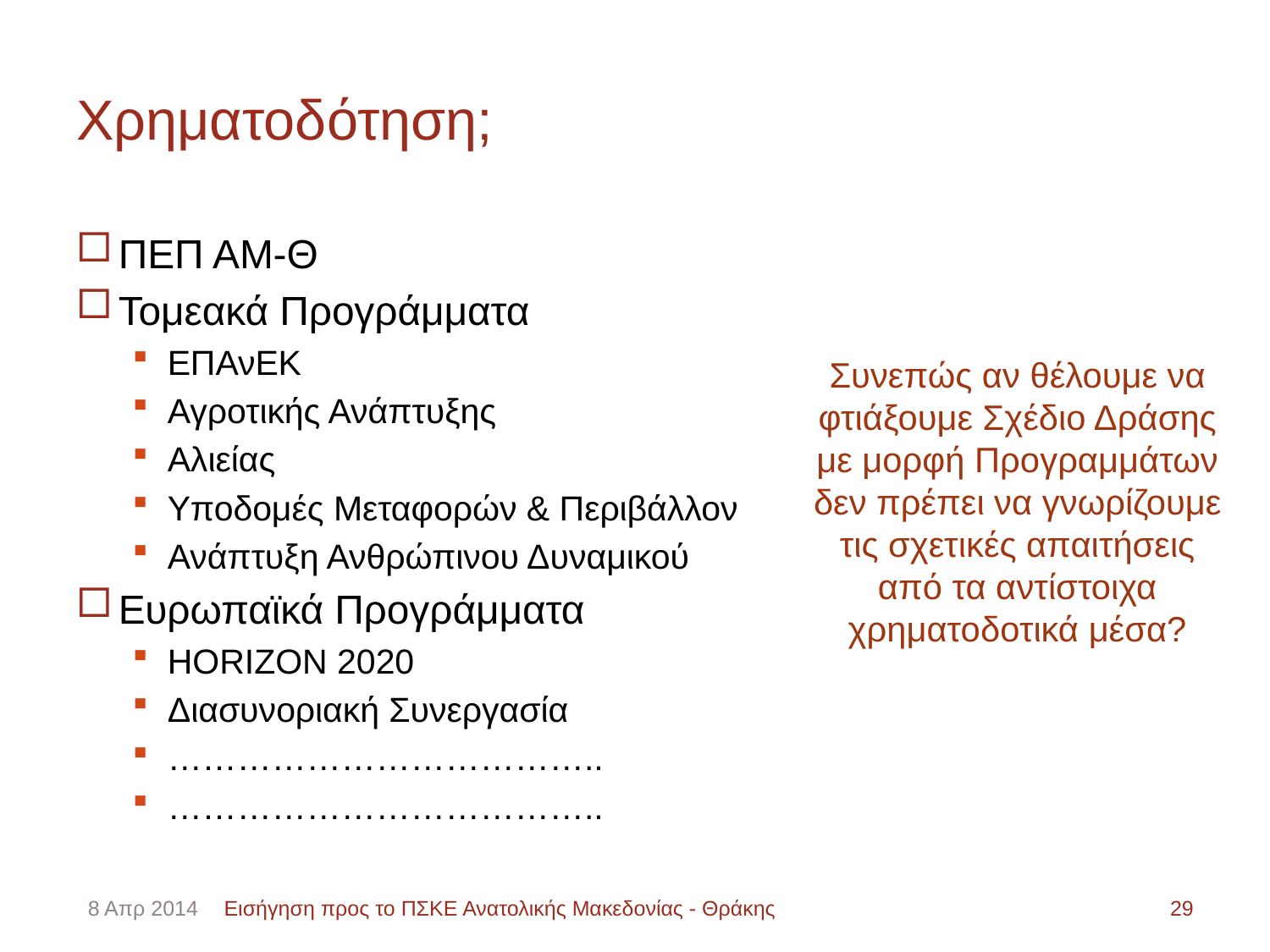

# Χρηματοδότηση;
ΠΕΠ ΑΜ-Θ
Τομεακά Προγράμματα
ΕΠΑνΕΚ
Αγροτικής Ανάπτυξης
Αλιείας
Υποδομές Μεταφορών & Περιβάλλον
Ανάπτυξη Ανθρώπινου Δυναμικού
Ευρωπαϊκά Προγράμματα
HORIZON 2020
Διασυνοριακή Συνεργασία
………………………………..
………………………………..
Συνεπώς αν θέλουμε να φτιάξουμε Σχέδιο Δράσης με μορφή Προγραμμάτων δεν πρέπει να γνωρίζουμε τις σχετικές απαιτήσεις από τα αντίστοιχα χρηματοδοτικά μέσα?
8 Απρ 2014
Εισήγηση προς το ΠΣΚΕ Ανατολικής Μακεδονίας - Θράκης
29